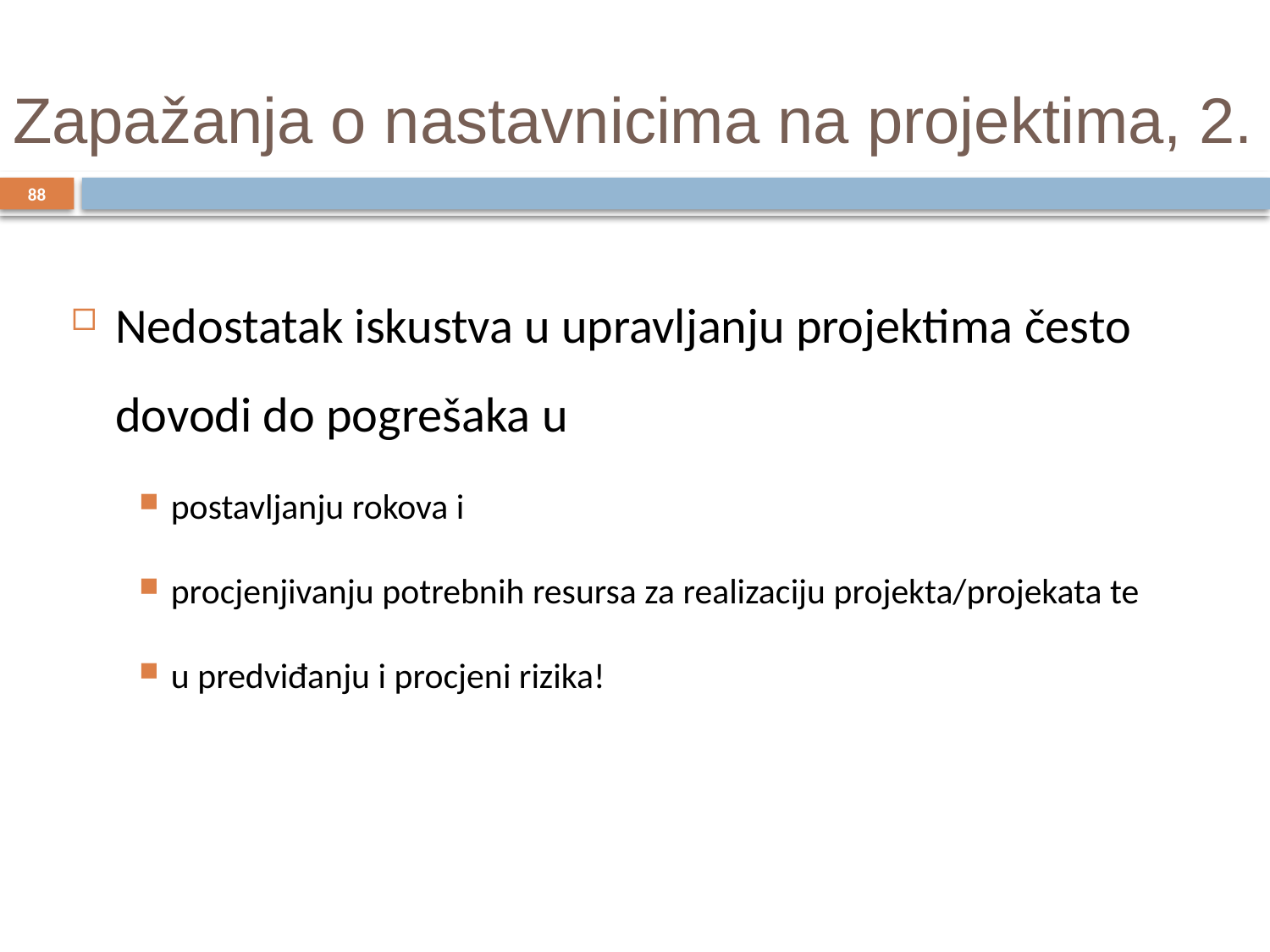

# Zapažanja o nastavnicima na projektima, 2.
88
Nedostatak iskustva u upravljanju projektima često dovodi do pogrešaka u
postavljanju rokova i
procjenjivanju potrebnih resursa za realizaciju projekta/projekata te
u predviđanju i procjeni rizika!